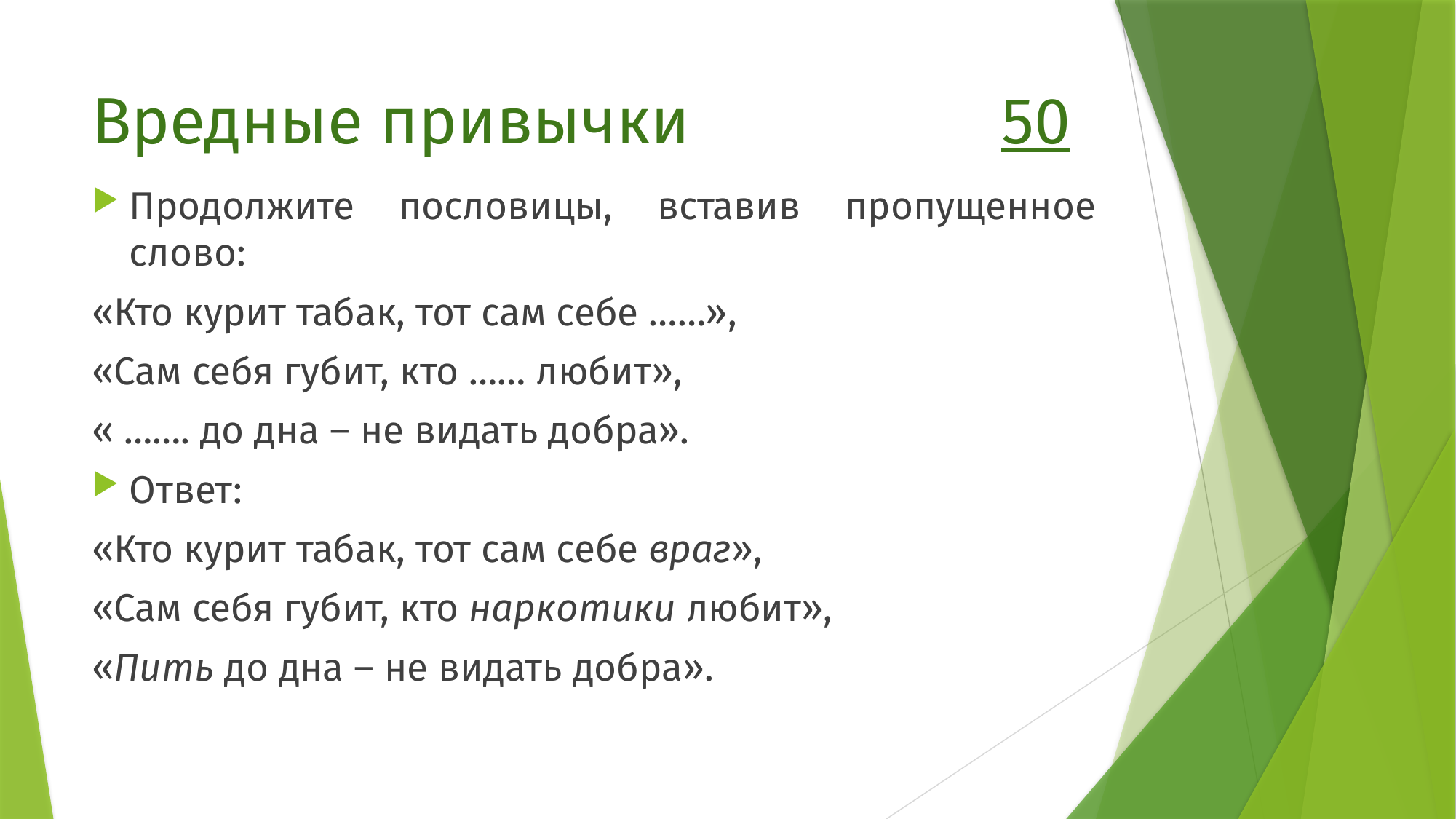

# Вредные привычки                  50
Продолжите пословицы, вставив пропущенное слово:
«Кто курит табак, тот сам себе ……»,
«Сам себя губит, кто …… любит»,
« ……. до дна – не видать добра».
Ответ:
«Кто курит табак, тот сам себе враг»,
«Сам себя губит, кто наркотики любит»,
«Пить до дна – не видать добра».